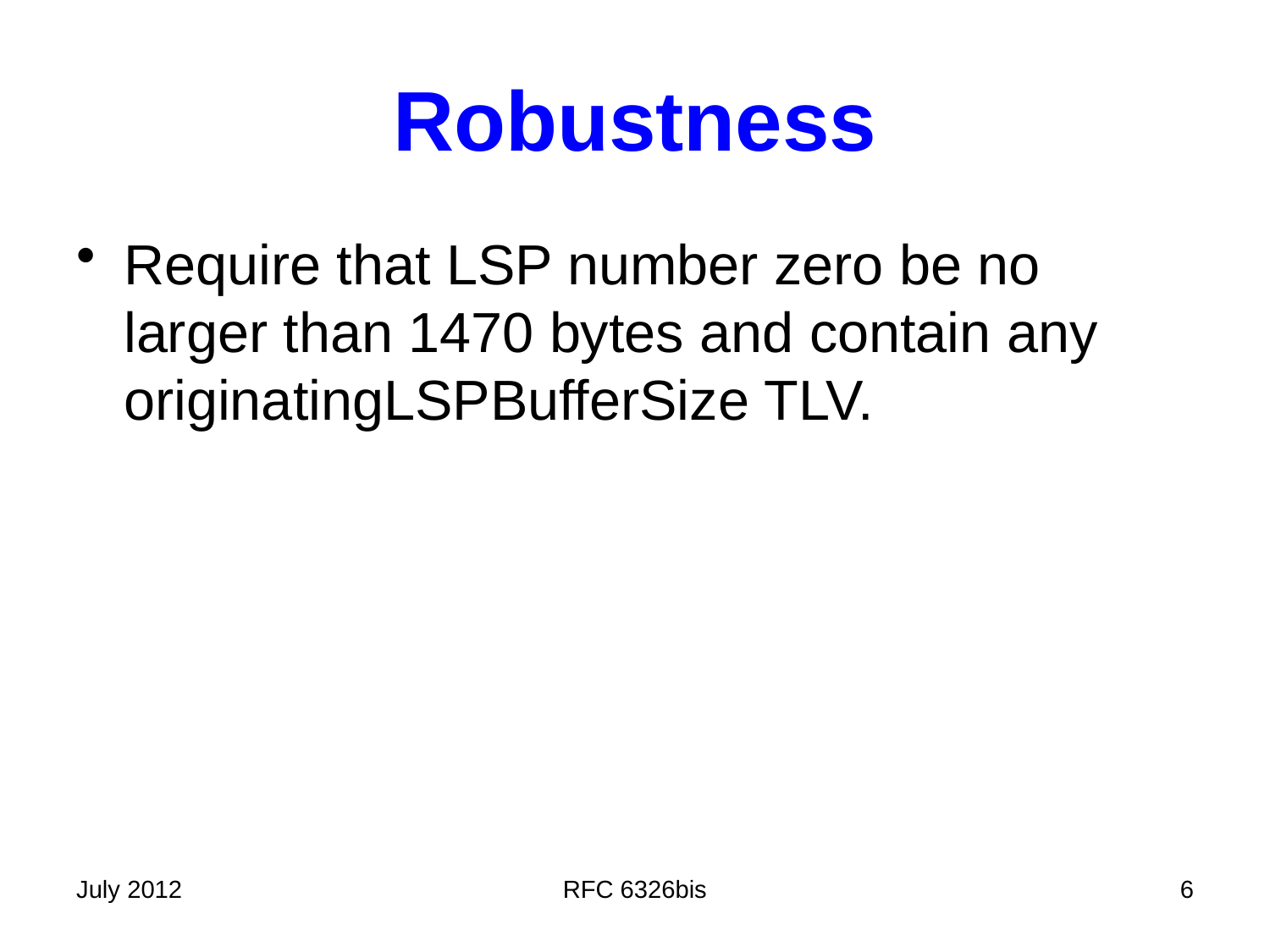

# Robustness
Require that LSP number zero be no larger than 1470 bytes and contain any originatingLSPBufferSize TLV.

July 2012
RFC 6326bis
6